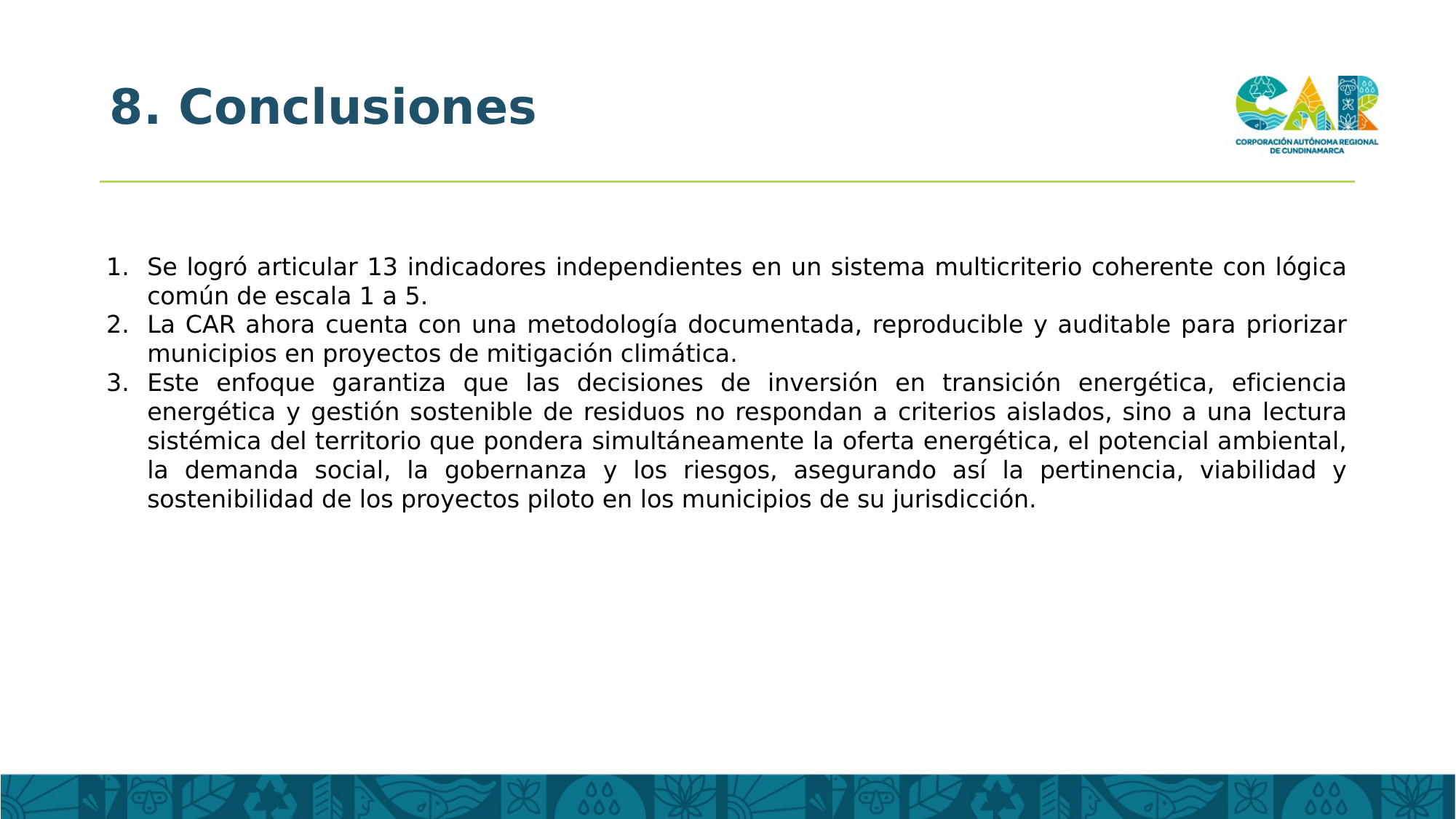

# 8. Conclusiones
Se logró articular 13 indicadores independientes en un sistema multicriterio coherente con lógica común de escala 1 a 5.
La CAR ahora cuenta con una metodología documentada, reproducible y auditable para priorizar municipios en proyectos de mitigación climática.
Este enfoque garantiza que las decisiones de inversión en transición energética, eficiencia energética y gestión sostenible de residuos no respondan a criterios aislados, sino a una lectura sistémica del territorio que pondera simultáneamente la oferta energética, el potencial ambiental, la demanda social, la gobernanza y los riesgos, asegurando así la pertinencia, viabilidad y sostenibilidad de los proyectos piloto en los municipios de su jurisdicción.